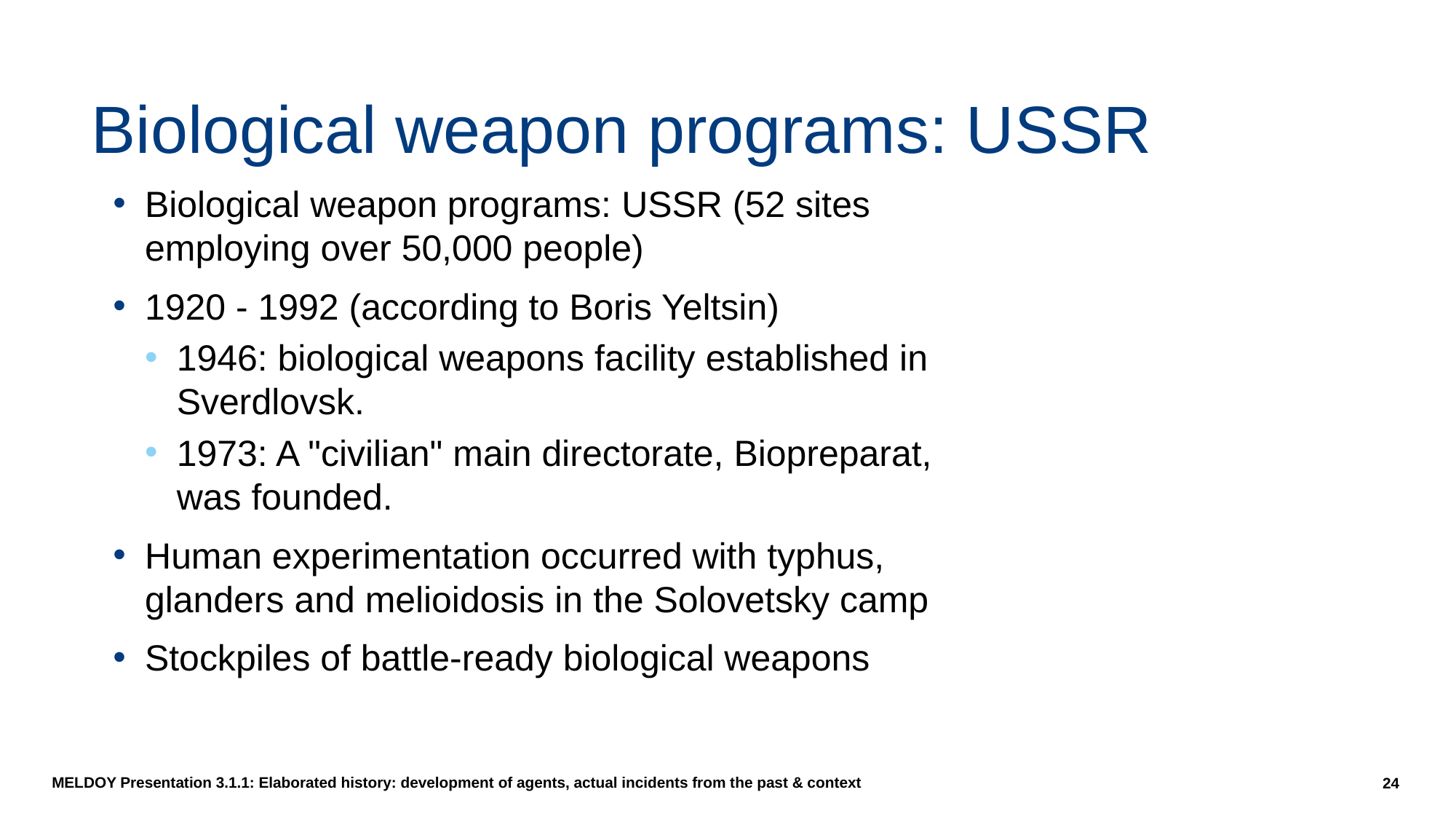

# Biological weapon programs: USSR
Biological weapon programs: USSR (52 sites employing over 50,000 people)
1920 - 1992 (according to Boris Yeltsin)
1946: biological weapons facility established in Sverdlovsk.
1973: A "civilian" main directorate, Biopreparat, was founded.
Human experimentation occurred with typhus, glanders and melioidosis in the Solovetsky camp
Stockpiles of battle-ready biological weapons
MELDOY Presentation 3.1.1: Elaborated history: development of agents, actual incidents from the past & context
24